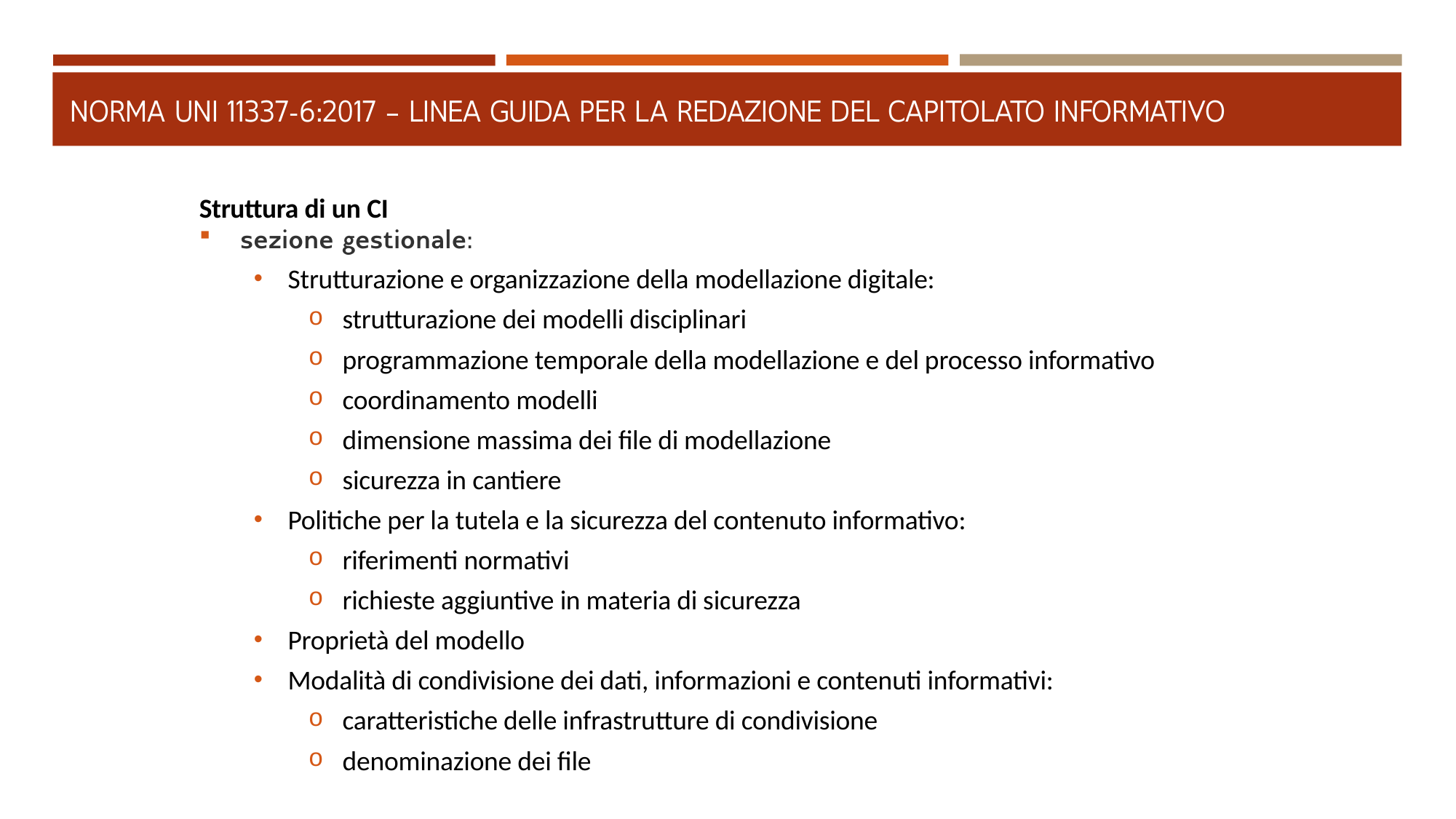

# Norma UNI 11337-6:2017 – Linea guida per la redazione del capitolato informativo
Struttura di un CI
sezione gestionale:
Strutturazione e organizzazione della modellazione digitale:
strutturazione dei modelli disciplinari
programmazione temporale della modellazione e del processo informativo
coordinamento modelli
dimensione massima dei file di modellazione
sicurezza in cantiere
Politiche per la tutela e la sicurezza del contenuto informativo:
riferimenti normativi
richieste aggiuntive in materia di sicurezza
Proprietà del modello
Modalità di condivisione dei dati, informazioni e contenuti informativi:
caratteristiche delle infrastrutture di condivisione
denominazione dei file